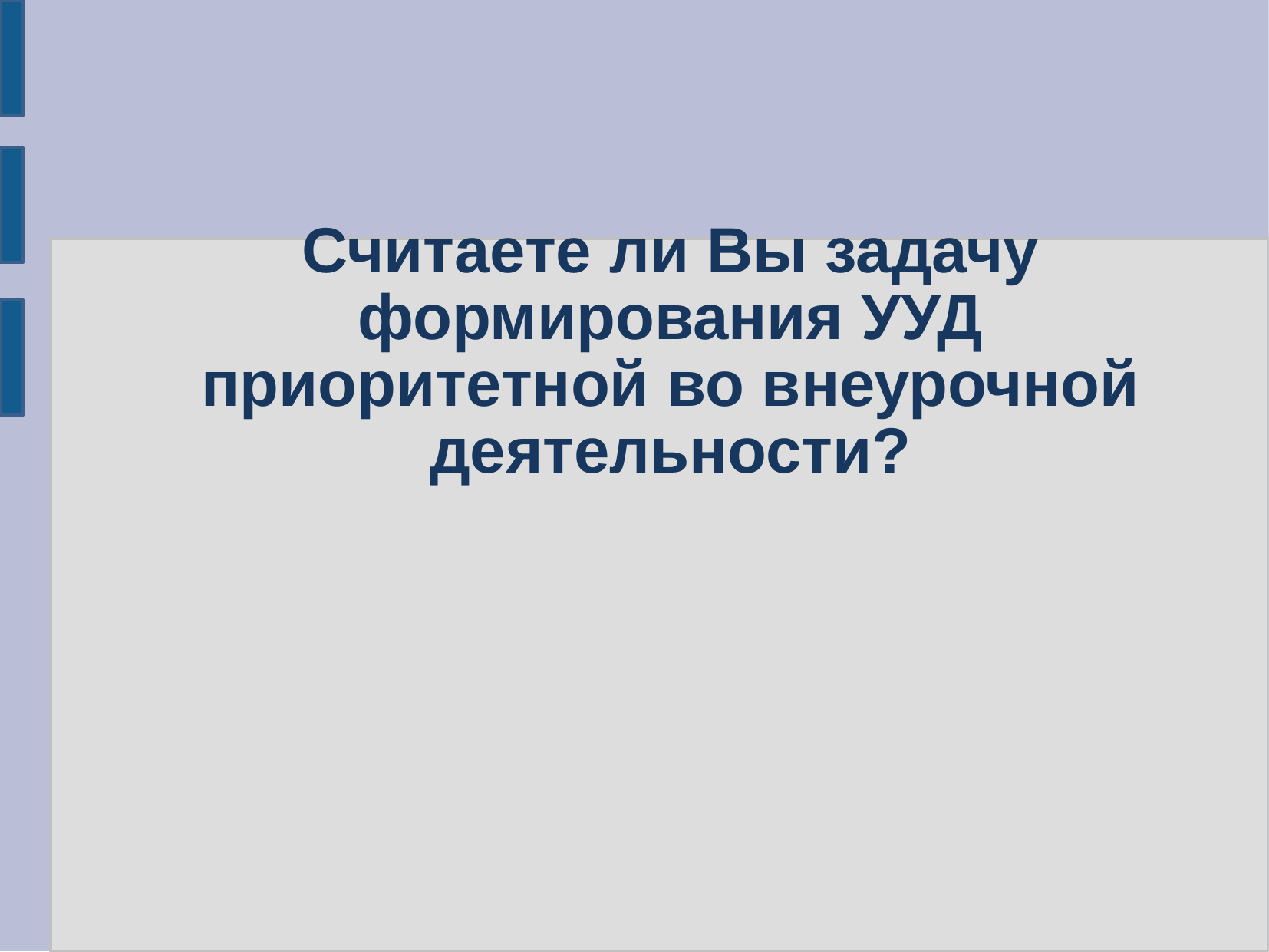

Считаете ли Вы задачу формирования УУД приоритетной во внеурочной деятельности?
#